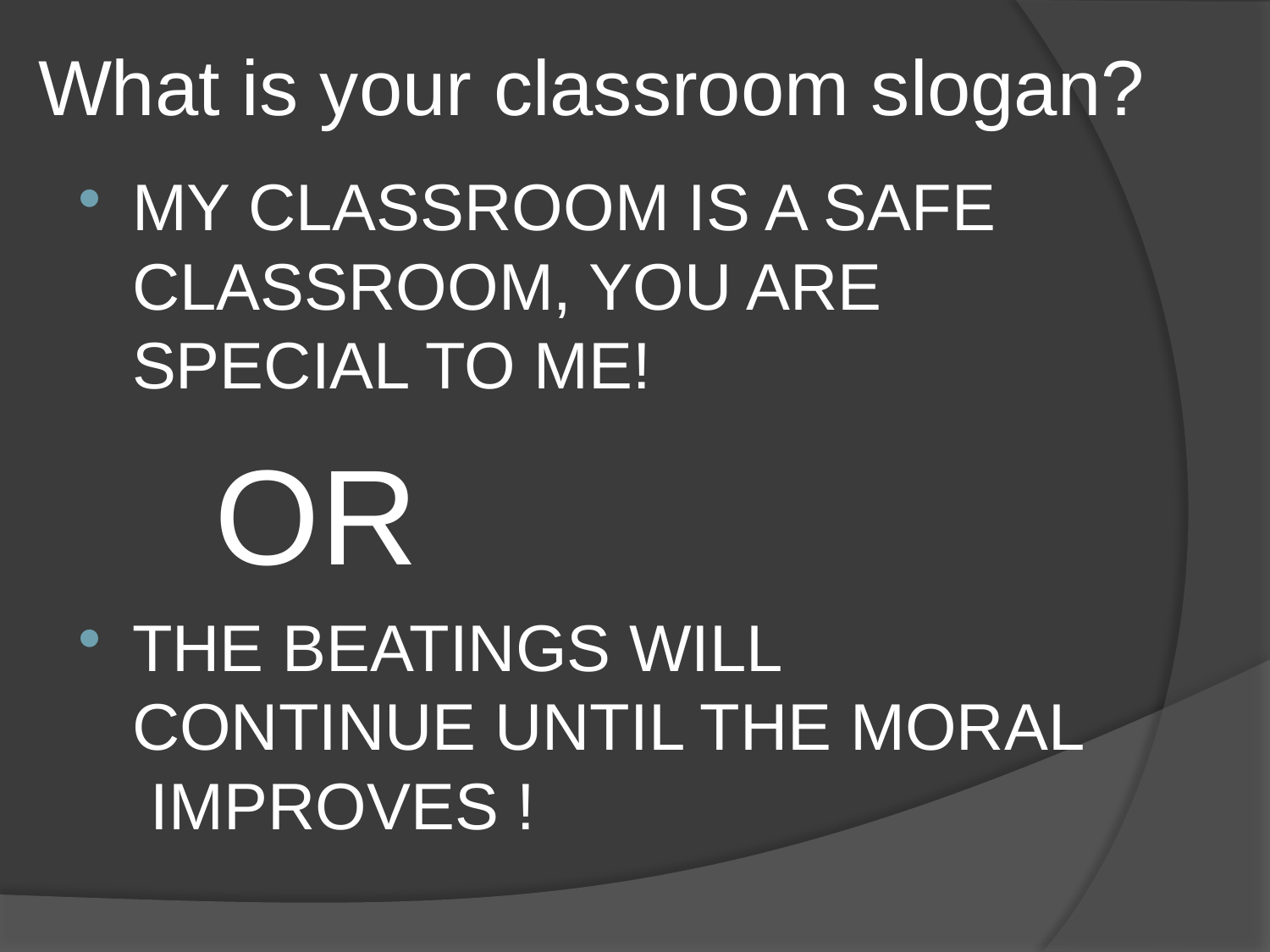

# What is your classroom slogan?
MY CLASSROOM IS A SAFE CLASSROOM, YOU ARE SPECIAL TO ME!
OR
THE BEATINGS WILL CONTINUE UNTIL THE MORAL  IMPROVES !